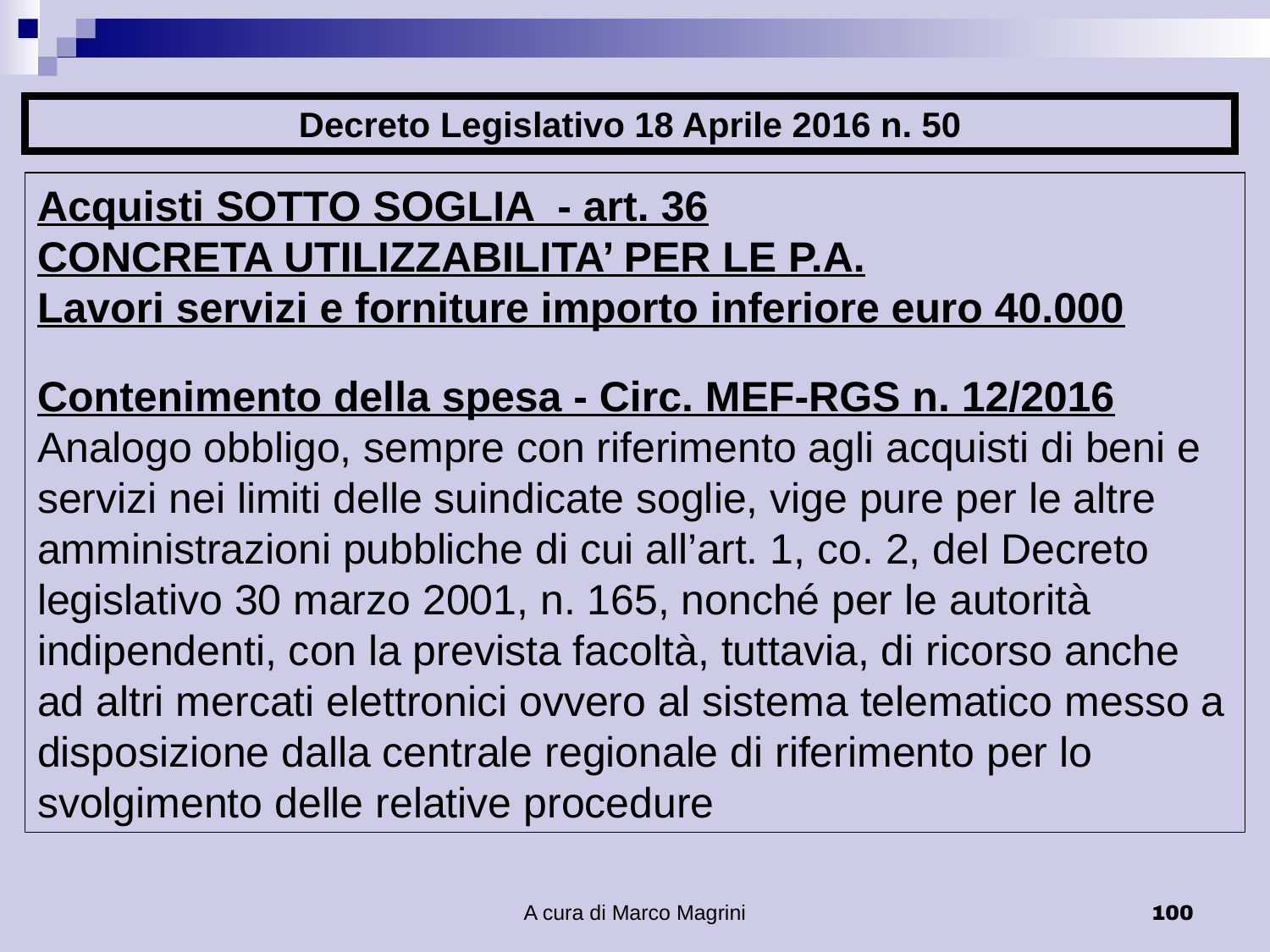

Decreto Legislativo 18 Aprile 2016 n. 50
Acquisti SOTTO SOGLIA  - art. 36
CONCRETA UTILIZZABILITA’ PER LE P.A.
Lavori servizi e forniture importo inferiore euro 40.000

Contenimento della spesa - Circ. MEF-RGS n. 12/2016
Analogo obbligo, sempre con riferimento agli acquisti di beni e servizi nei limiti delle suindicate soglie, vige pure per le altre amministrazioni pubbliche di cui all’art. 1, co. 2, del Decreto legislativo 30 marzo 2001, n. 165, nonché per le autorità indipendenti, con la prevista facoltà, tuttavia, di ricorso anche ad altri mercati elettronici ovvero al sistema telematico messo a disposizione dalla centrale regionale di riferimento per lo svolgimento delle relative procedure

A cura di Marco Magrini
100